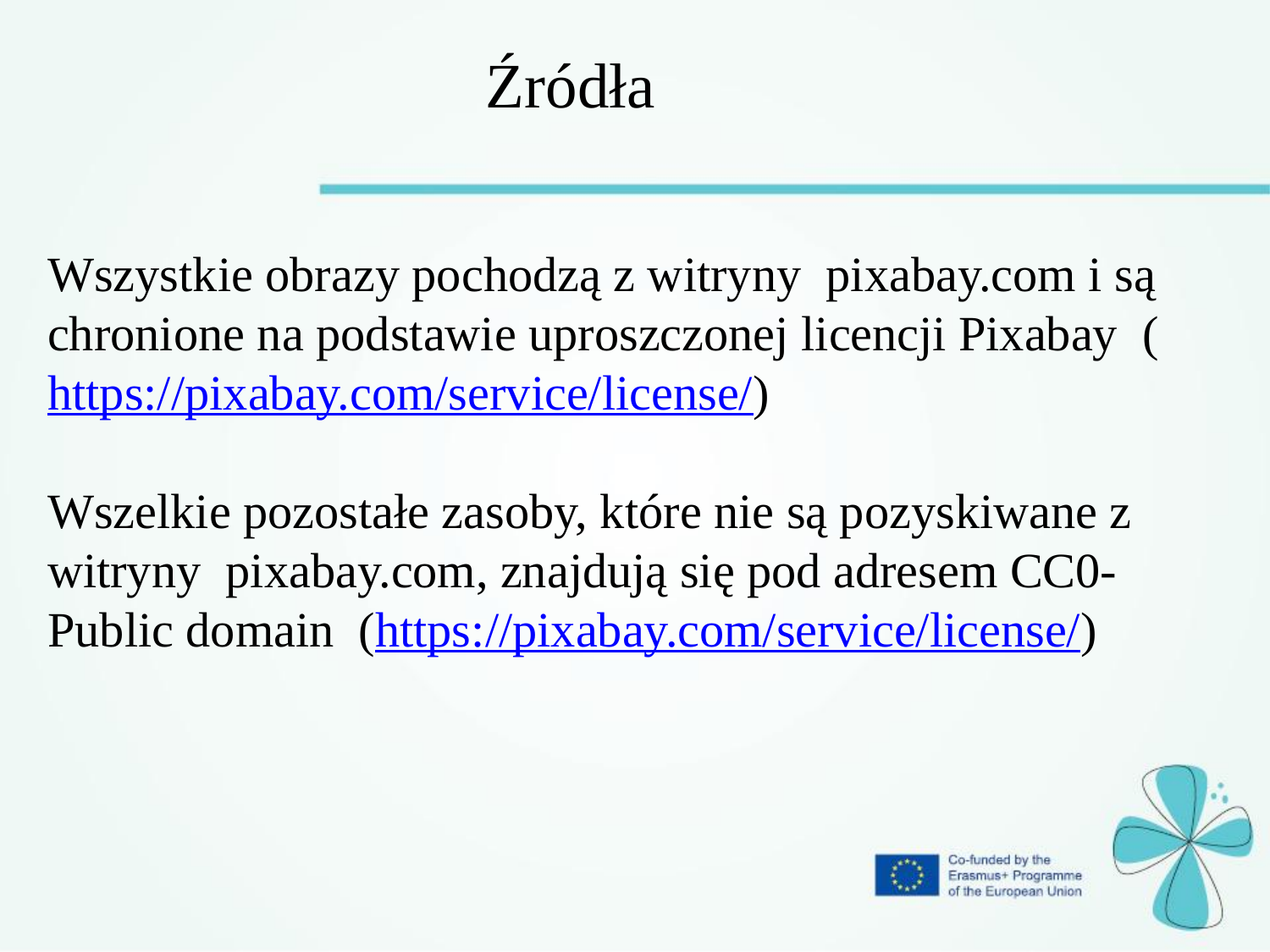

Źródła
Wszystkie obrazy pochodzą z witryny  pixabay.com i są chronione na podstawie uproszczonej licencji Pixabay  (https://pixabay.com/service/license/)

Wszelkie pozostałe zasoby, które nie są pozyskiwane z witryny  pixabay.com, znajdują się pod adresem CC0-Public domain  (https://pixabay.com/service/license/)